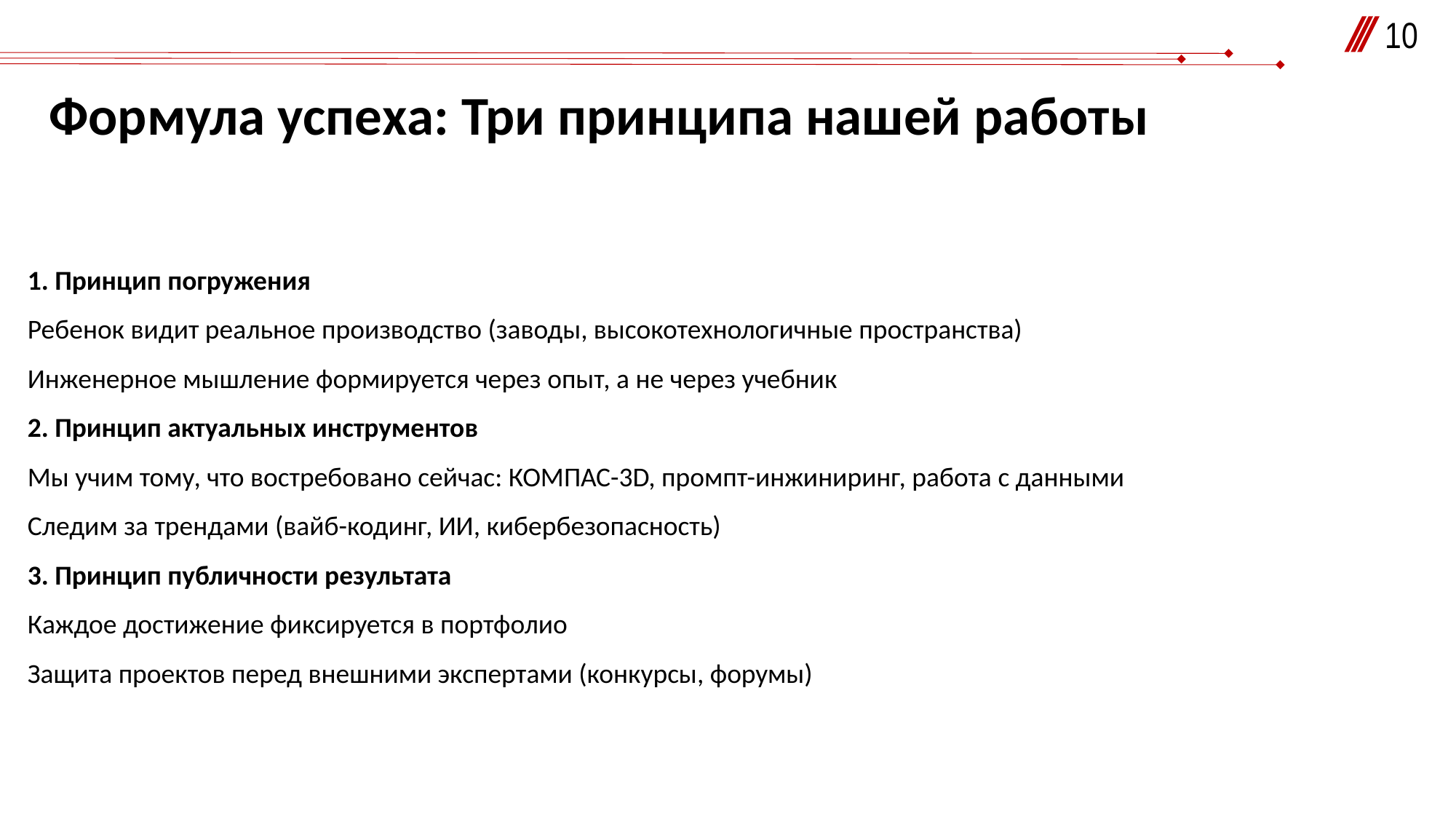

10

Формула успеха: Три принципа нашей работы

1. Принцип погружения
Ребенок видит реальное производство (заводы, высокотехнологичные пространства)
Инженерное мышление формируется через опыт, а не через учебник
2. Принцип актуальных инструментов
Мы учим тому, что востребовано сейчас: КОМПАС-3D, промпт-инжиниринг, работа с данными
Следим за трендами (вайб-кодинг, ИИ, кибербезопасность)
3. Принцип публичности результата
Каждое достижение фиксируется в портфолио
Защита проектов перед внешними экспертами (конкурсы, форумы)